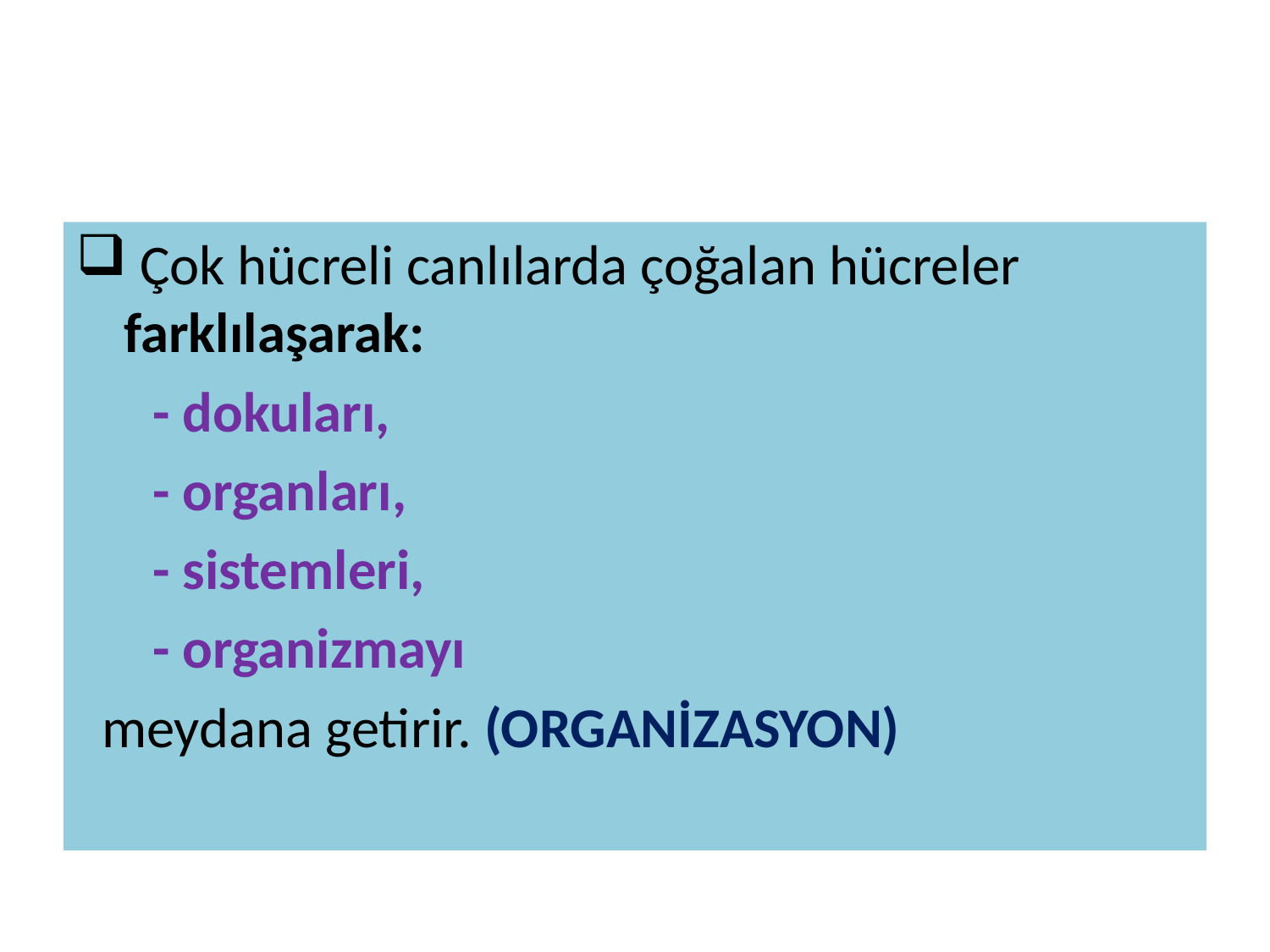

#
 Çok hücreli canlılarda çoğalan hücreler farklılaşarak:
      - dokuları,
      - organları,
      - sistemleri,
      - organizmayı
  meydana getirir. (ORGANİZASYON)